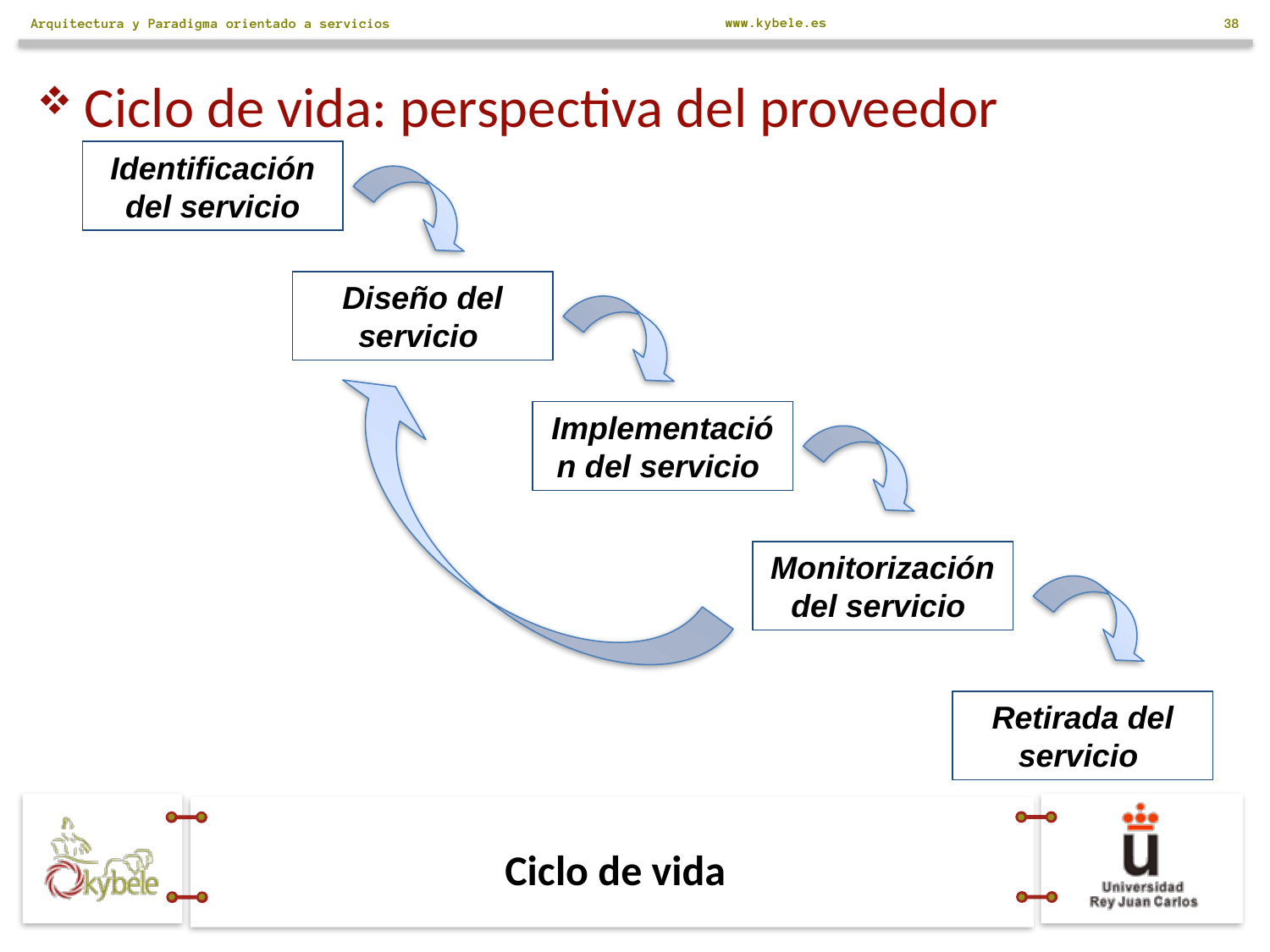

Arquitectura y Paradigma orientado a servicios
38
Ciclo de vida: perspectiva del proveedor
Identificación del servicio

Diseño del servicio

Implementación del servicio

Monitorización del servicio

Retirada del servicio
# Ciclo de vida